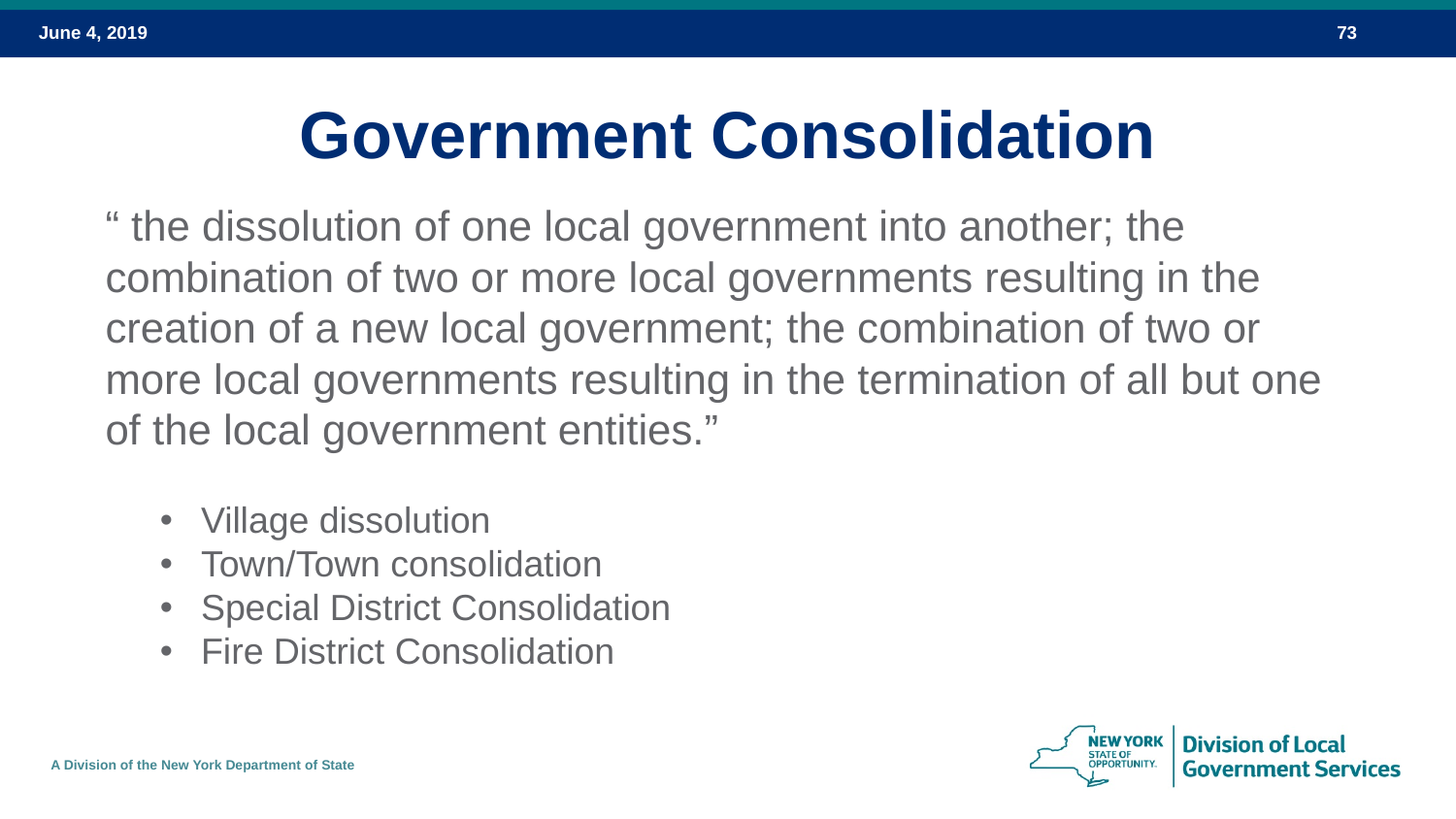

Government Consolidation
“ the dissolution of one local government into another; the combination of two or more local governments resulting in the creation of a new local government; the combination of two or more local governments resulting in the termination of all but one of the local government entities.”

Village dissolution
Town/Town consolidation
Special District Consolidation
Fire District Consolidation